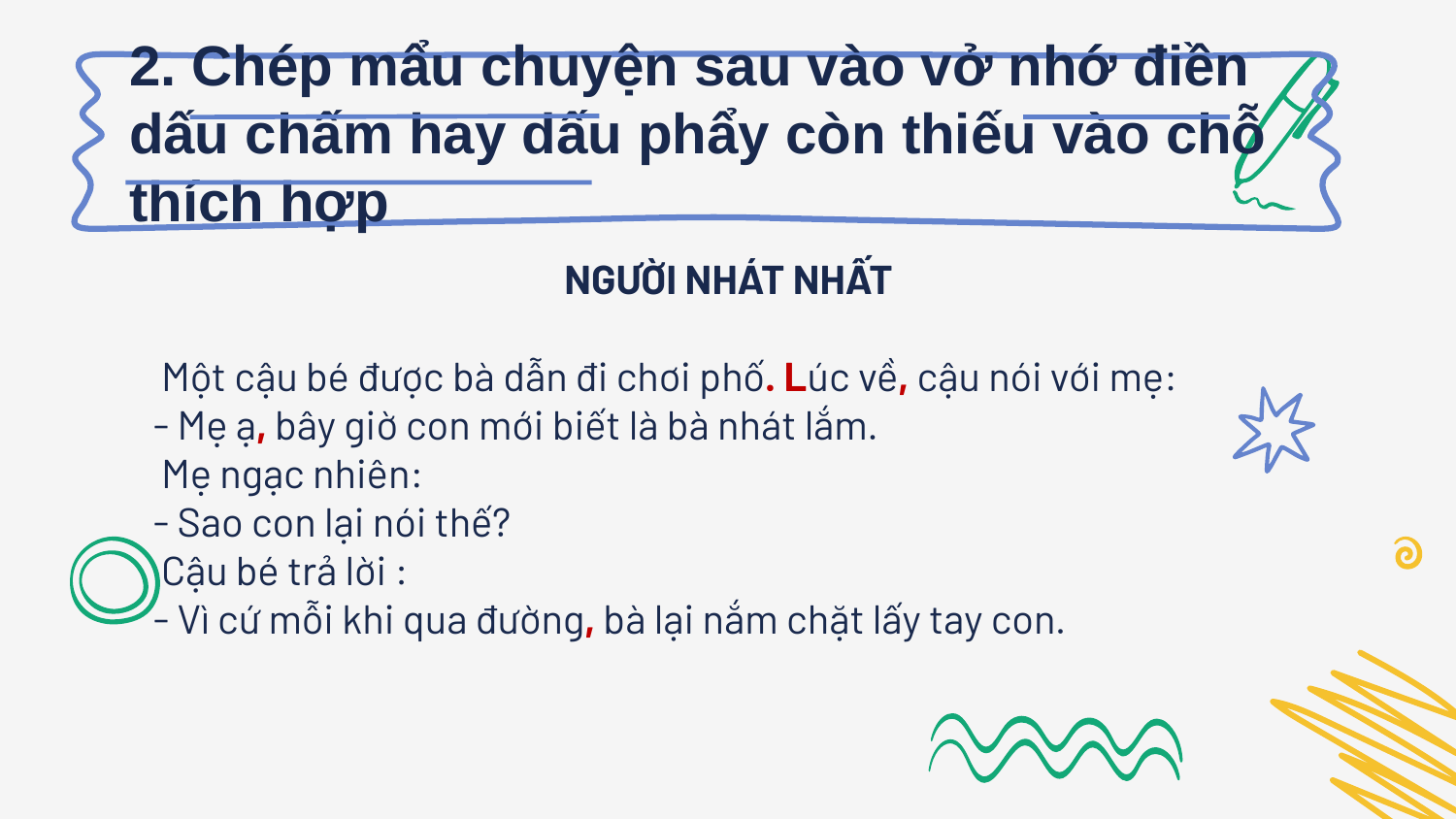

# 2. Chép mẩu chuyện sau vào vở nhớ điền dấu chấm hay dấu phẩy còn thiếu vào chỗ thích hợp
NGƯỜI NHÁT NHẤT

    Một cậu bé được bà dẫn đi chơi phố. Lúc về, cậu nói với mẹ:
   - Mẹ ạ, bây giờ con mới biết là bà nhát lắm.
    Mẹ ngạc nhiên:
   - Sao con lại nói thế?
    Cậu bé trả lời :
   - Vì cứ mỗi khi qua đường, bà lại nắm chặt lấy tay con.